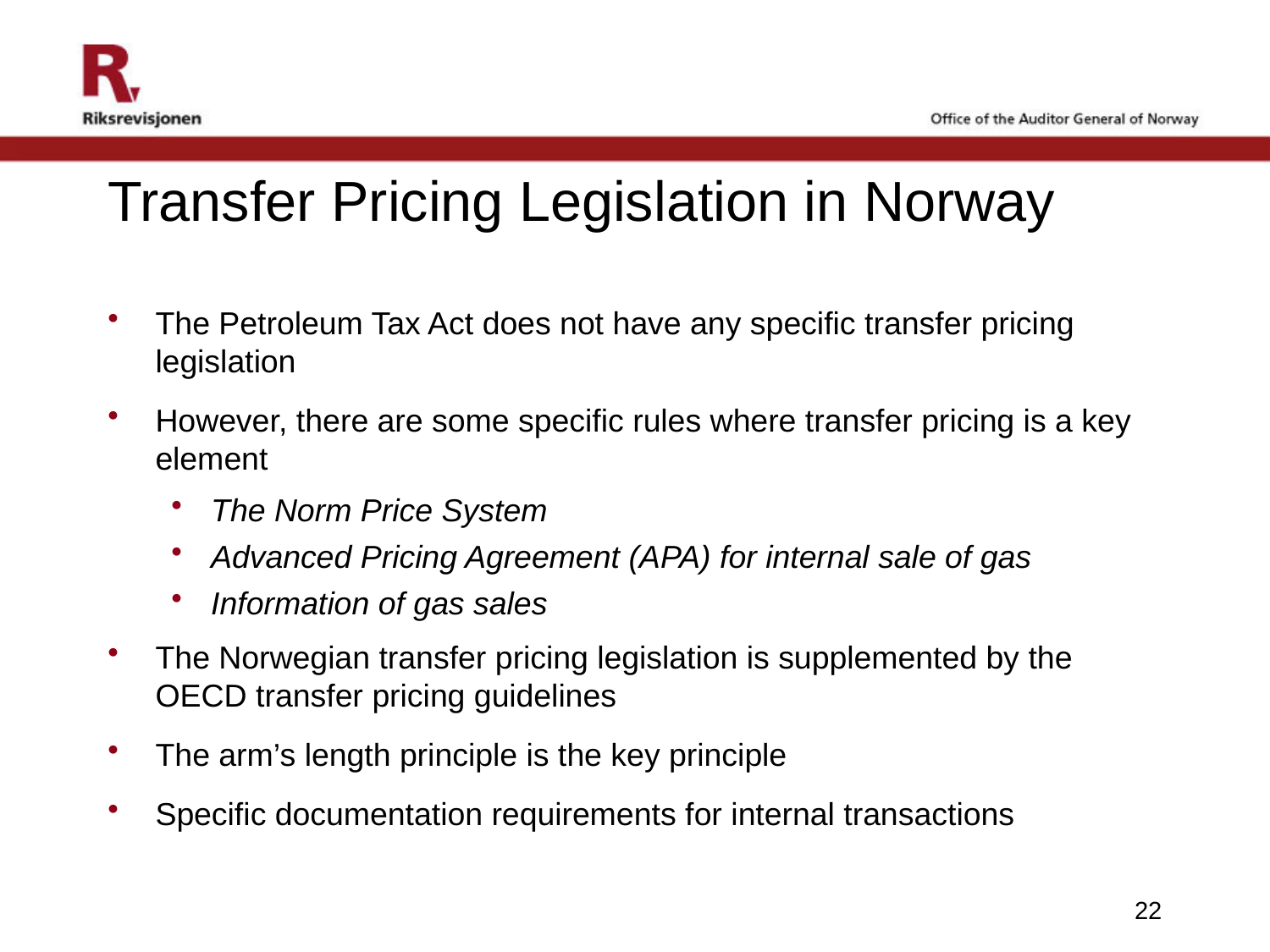

# Transfer Pricing Legislation in Norway
The Petroleum Tax Act does not have any specific transfer pricing legislation
However, there are some specific rules where transfer pricing is a key element
The Norm Price System
Advanced Pricing Agreement (APA) for internal sale of gas
Information of gas sales
The Norwegian transfer pricing legislation is supplemented by the OECD transfer pricing guidelines
The arm’s length principle is the key principle
Specific documentation requirements for internal transactions

22